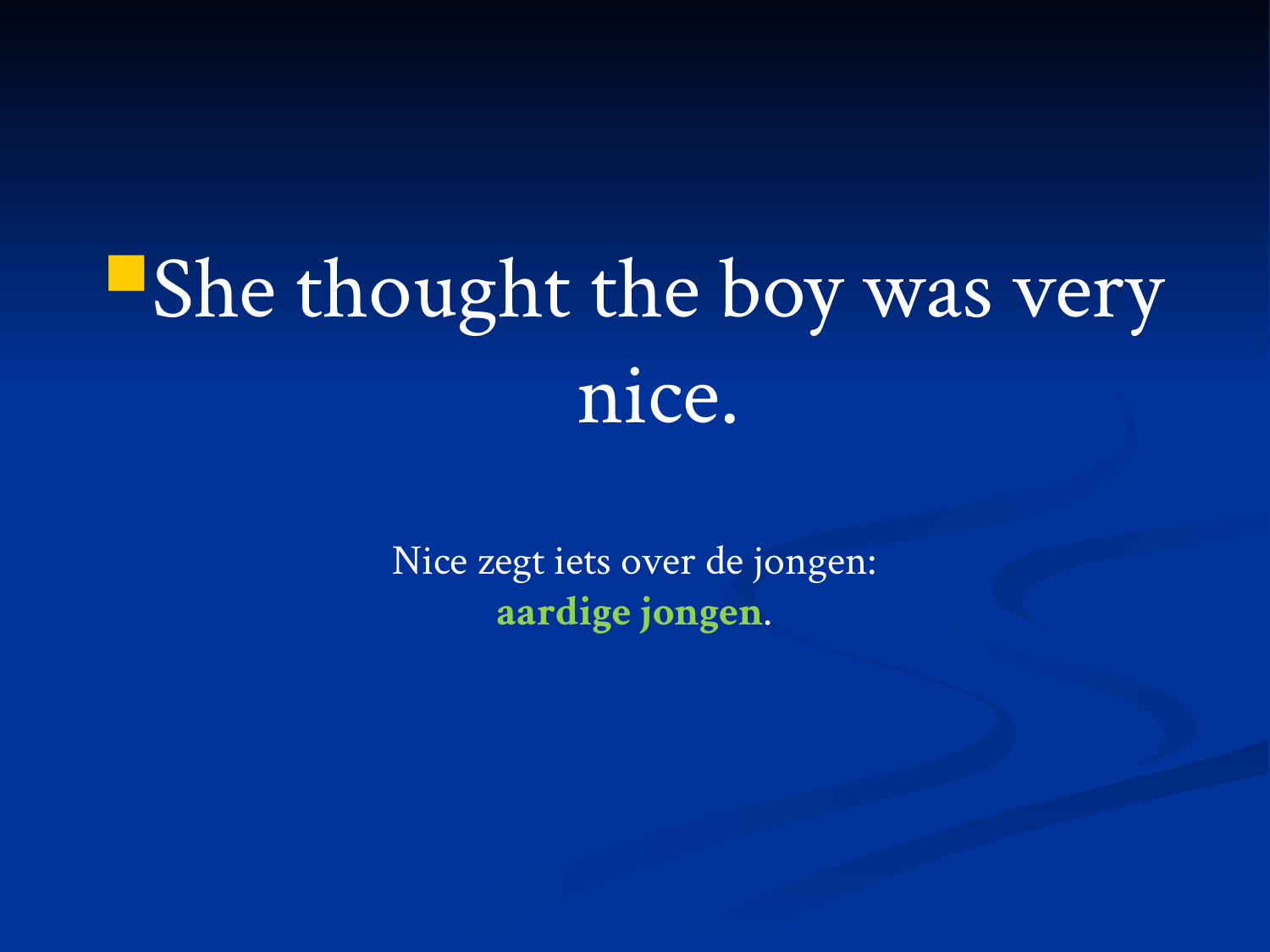

#
She thought the boy was very nice.

Nice zegt iets over de jongen:
aardige jongen.